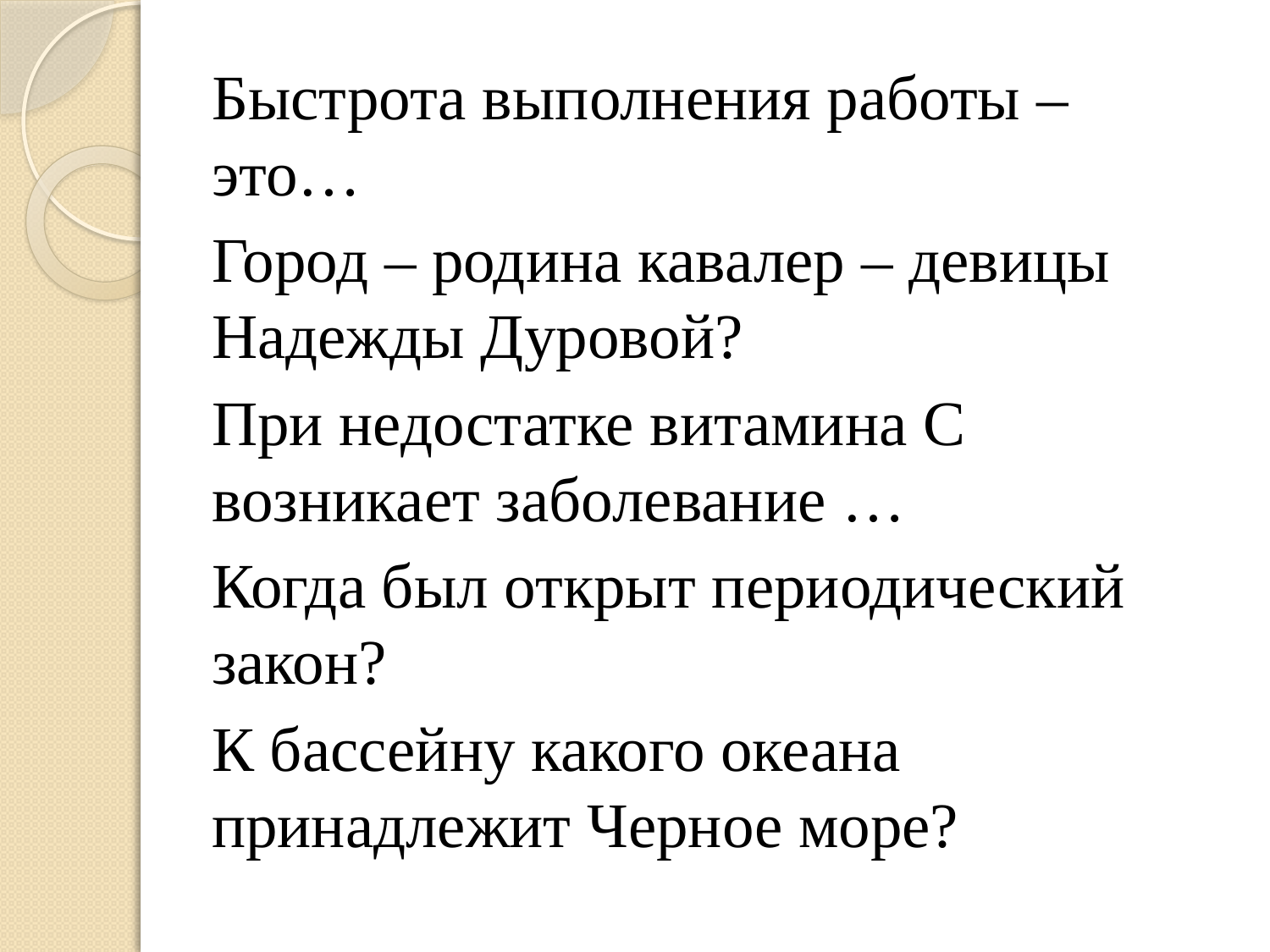

Быстрота выполнения работы – это…
Город – родина кавалер – девицы Надежды Дуровой?
При недостатке витамина С возникает заболевание …
Когда был открыт периодический закон?
К бассейну какого океана принадлежит Черное море?